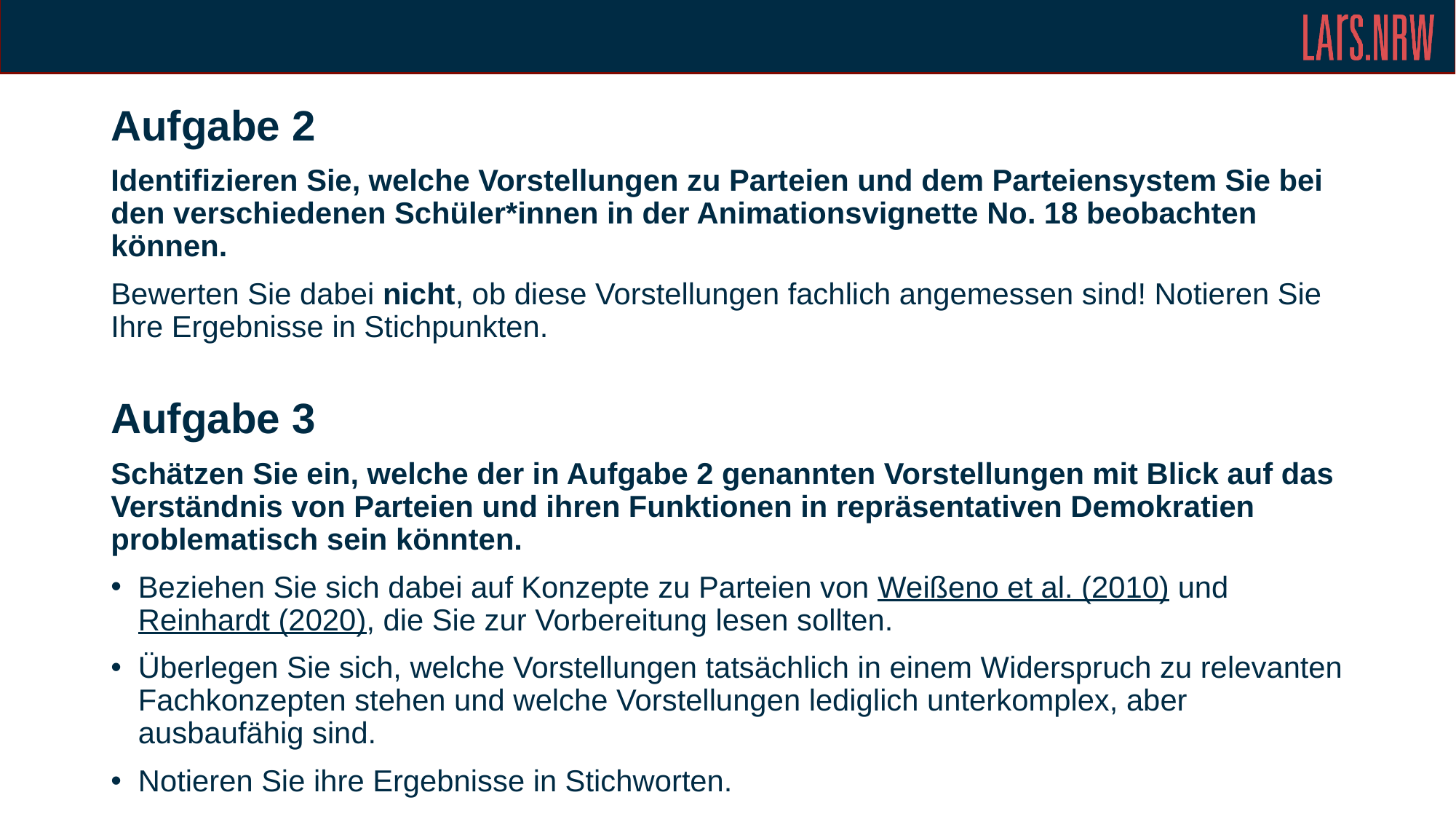

Aufgabe 2
Identifizieren Sie, welche Vorstellungen zu Parteien und dem Parteiensystem Sie bei den verschiedenen Schüler*innen in der Animationsvignette No. 18 beobachten können.
Bewerten Sie dabei nicht, ob diese Vorstellungen fachlich angemessen sind! Notieren Sie Ihre Ergebnisse in Stichpunkten.

Aufgabe 3
Schätzen Sie ein, welche der in Aufgabe 2 genannten Vorstellungen mit Blick auf das Verständnis von Parteien und ihren Funktionen in repräsentativen Demokratien problematisch sein könnten.
Beziehen Sie sich dabei auf Konzepte zu Parteien von Weißeno et al. (2010) und Reinhardt (2020), die Sie zur Vorbereitung lesen sollten.
Überlegen Sie sich, welche Vorstellungen tatsächlich in einem Widerspruch zu relevanten Fachkonzepten stehen und welche Vorstellungen lediglich unterkomplex, aber ausbaufähig sind.
Notieren Sie ihre Ergebnisse in Stichworten.